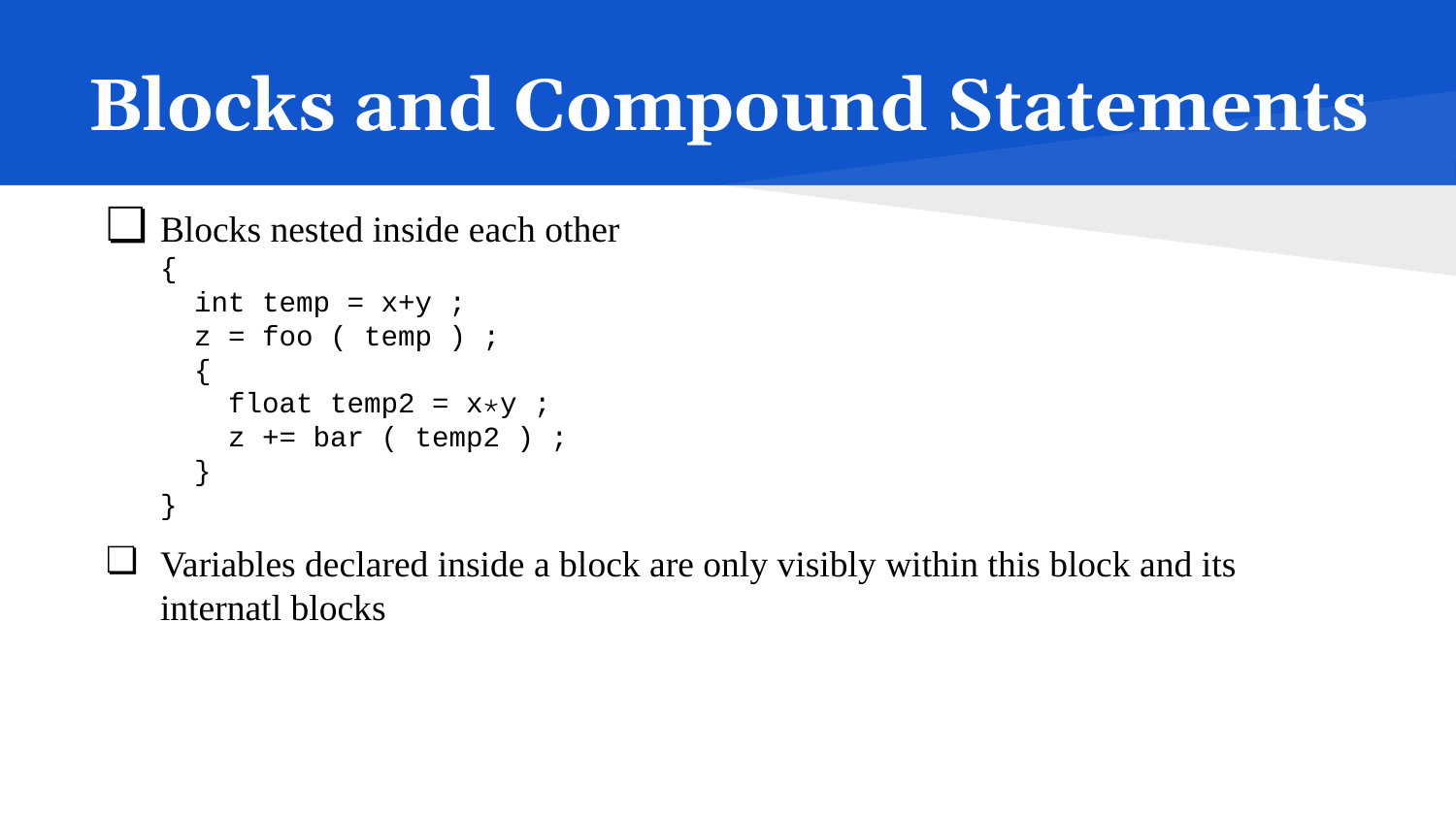

# Blocks and Compound Statements
Blocks nested inside each other
{
  int temp = x+y ;
  z = foo ( temp ) ;
  {
    float temp2 = x∗y ;
    z += bar ( temp2 ) ;
  }
}
Variables declared inside a block are only visibly within this block and its internatl blocks